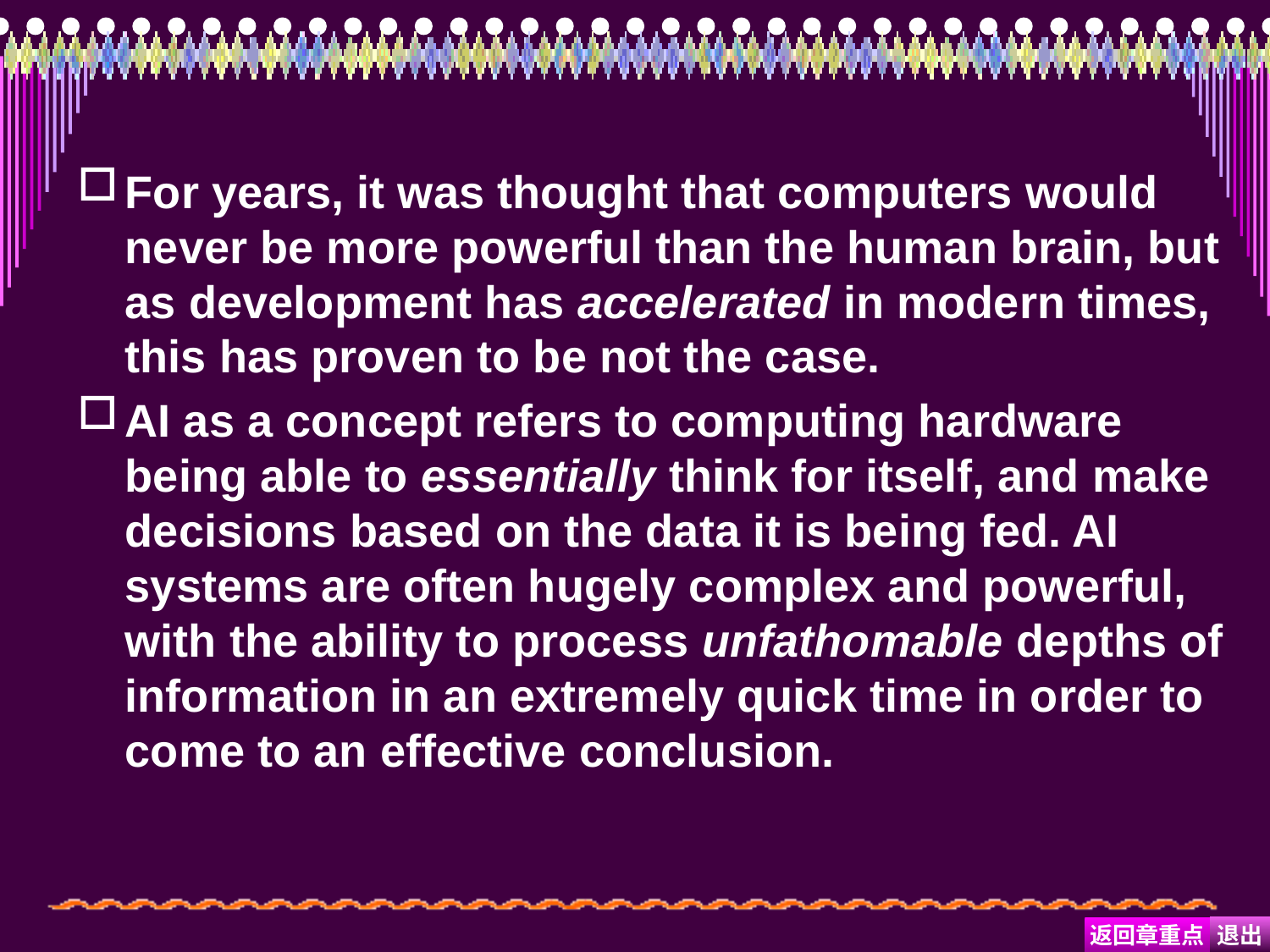

#
For years, it was thought that computers would never be more powerful than the human brain, but as development has accelerated in modern times, this has proven to be not the case.
AI as a concept refers to computing hardware being able to essentially think for itself, and make decisions based on the data it is being fed. AI systems are often hugely complex and powerful, with the ability to process unfathomable depths of information in an extremely quick time in order to come to an effective conclusion.